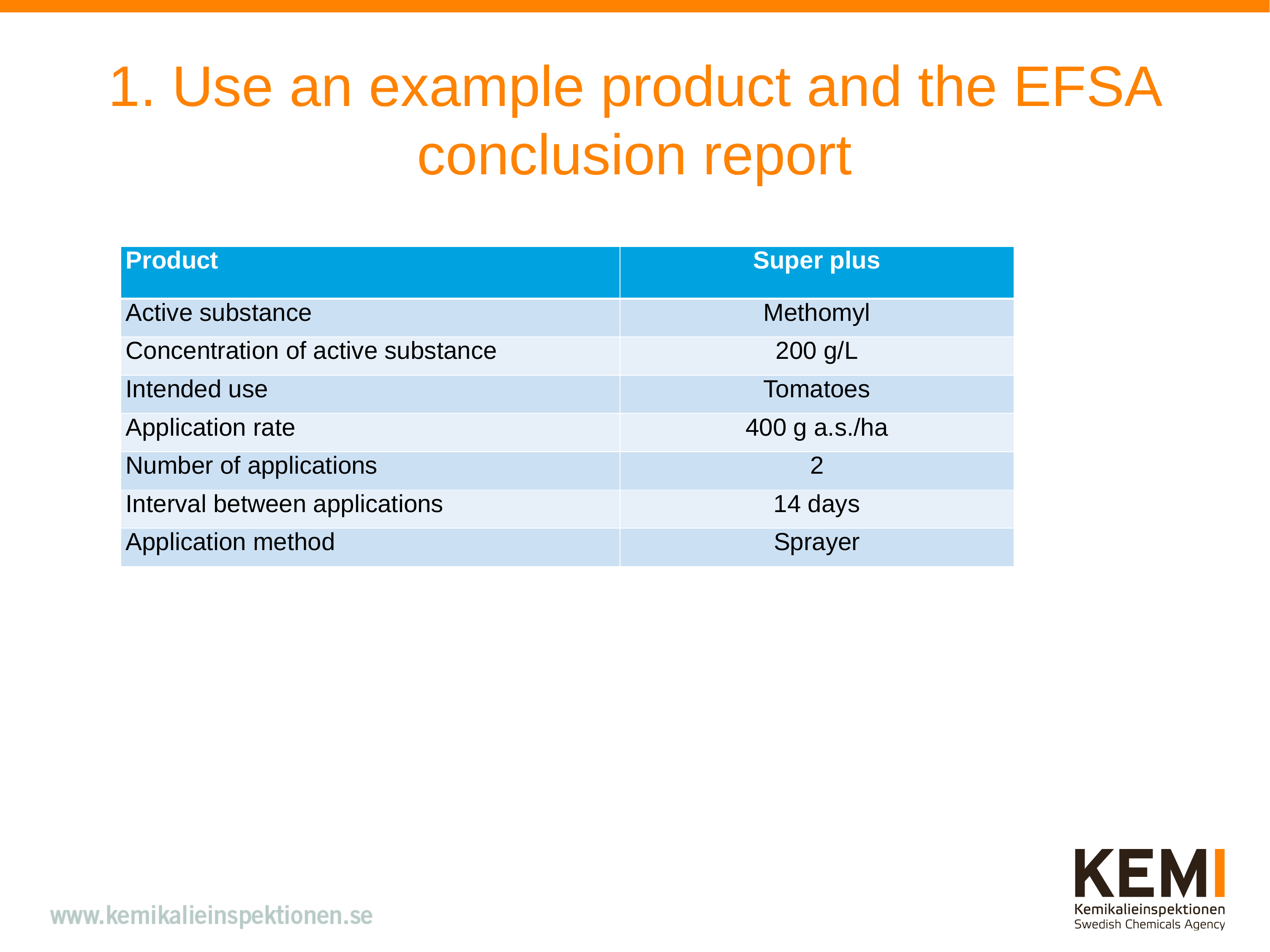

# 1. Use an example product and the EFSA conclusion report
| Product | Super plus |
| --- | --- |
| Active substance | Methomyl |
| Concentration of active substance | 200 g/L |
| Intended use | Tomatoes |
| Application rate | 400 g a.s./ha |
| Number of applications | 2 |
| Interval between applications | 14 days |
| Application method | Sprayer |